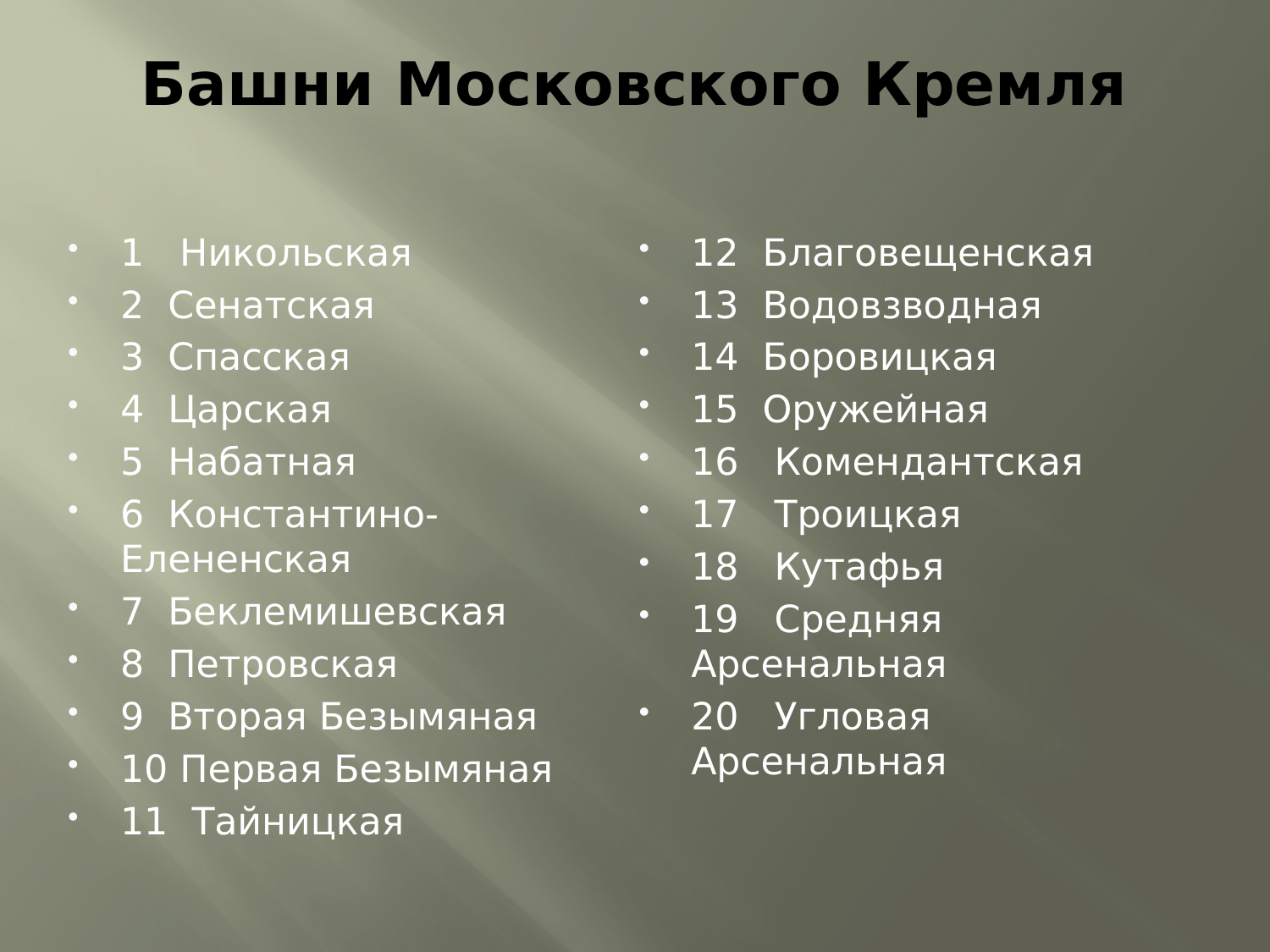

# Башни Московского Кремля
1   Никольская
2  Сенатская
3  Спасская
4  Царская
5  Набатная
6  Константино-    Елененская
7  Беклемишевская
8  Петровская
9  Вторая Безымяная
10 Первая Безымяная
11  Тайницкая
12  Благовещенская
13  Водовзводная
14  Боровицкая
15  Оружейная
16   Комендантская
17   Троицкая
18   Кутафья
19   Средняя Арсенальная
20   Угловая Арсенальная